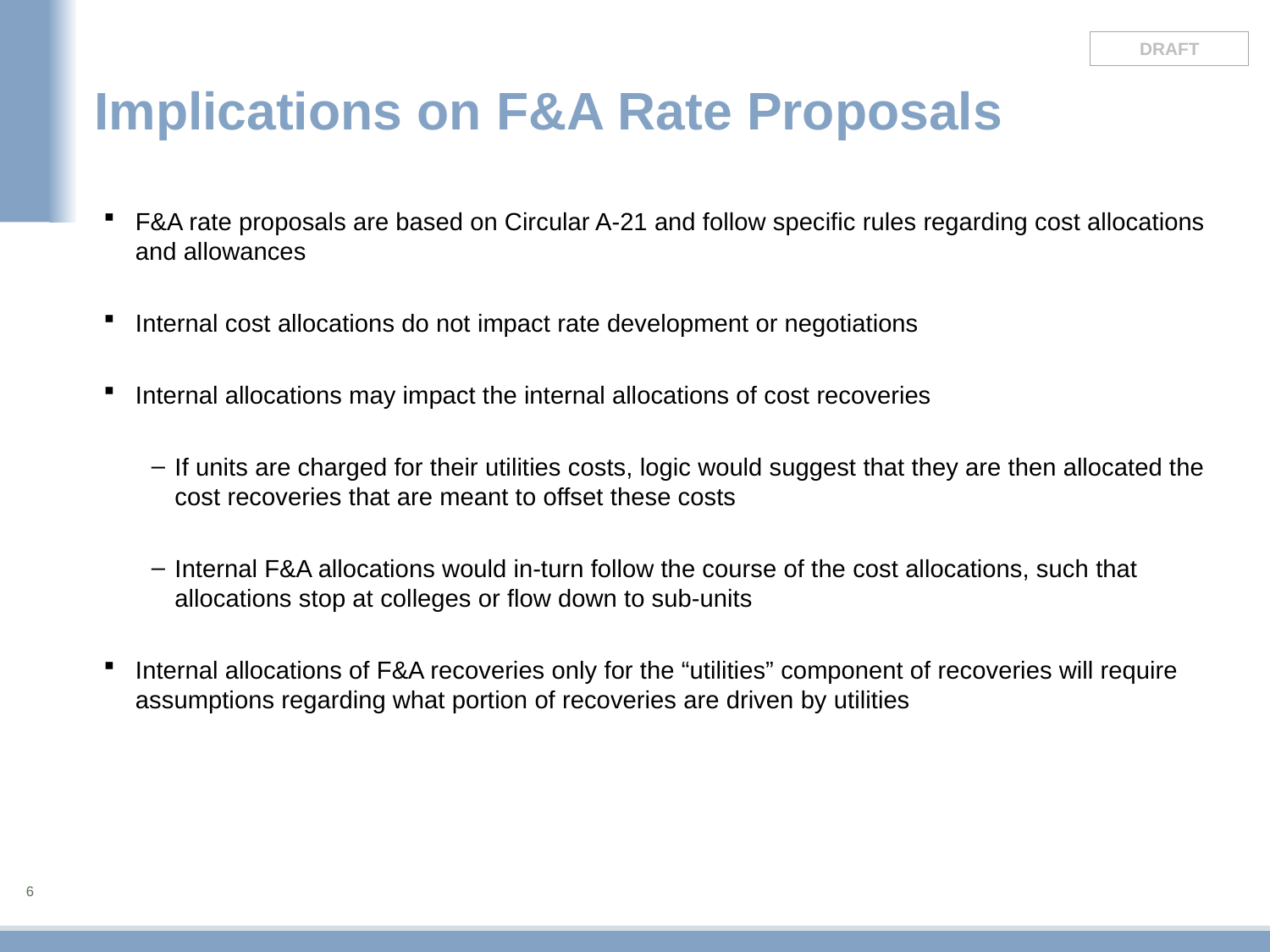

# Implications on F&A Rate Proposals
F&A rate proposals are based on Circular A-21 and follow specific rules regarding cost allocations and allowances
Internal cost allocations do not impact rate development or negotiations
Internal allocations may impact the internal allocations of cost recoveries
If units are charged for their utilities costs, logic would suggest that they are then allocated the cost recoveries that are meant to offset these costs
Internal F&A allocations would in-turn follow the course of the cost allocations, such that allocations stop at colleges or flow down to sub-units
Internal allocations of F&A recoveries only for the “utilities” component of recoveries will require assumptions regarding what portion of recoveries are driven by utilities